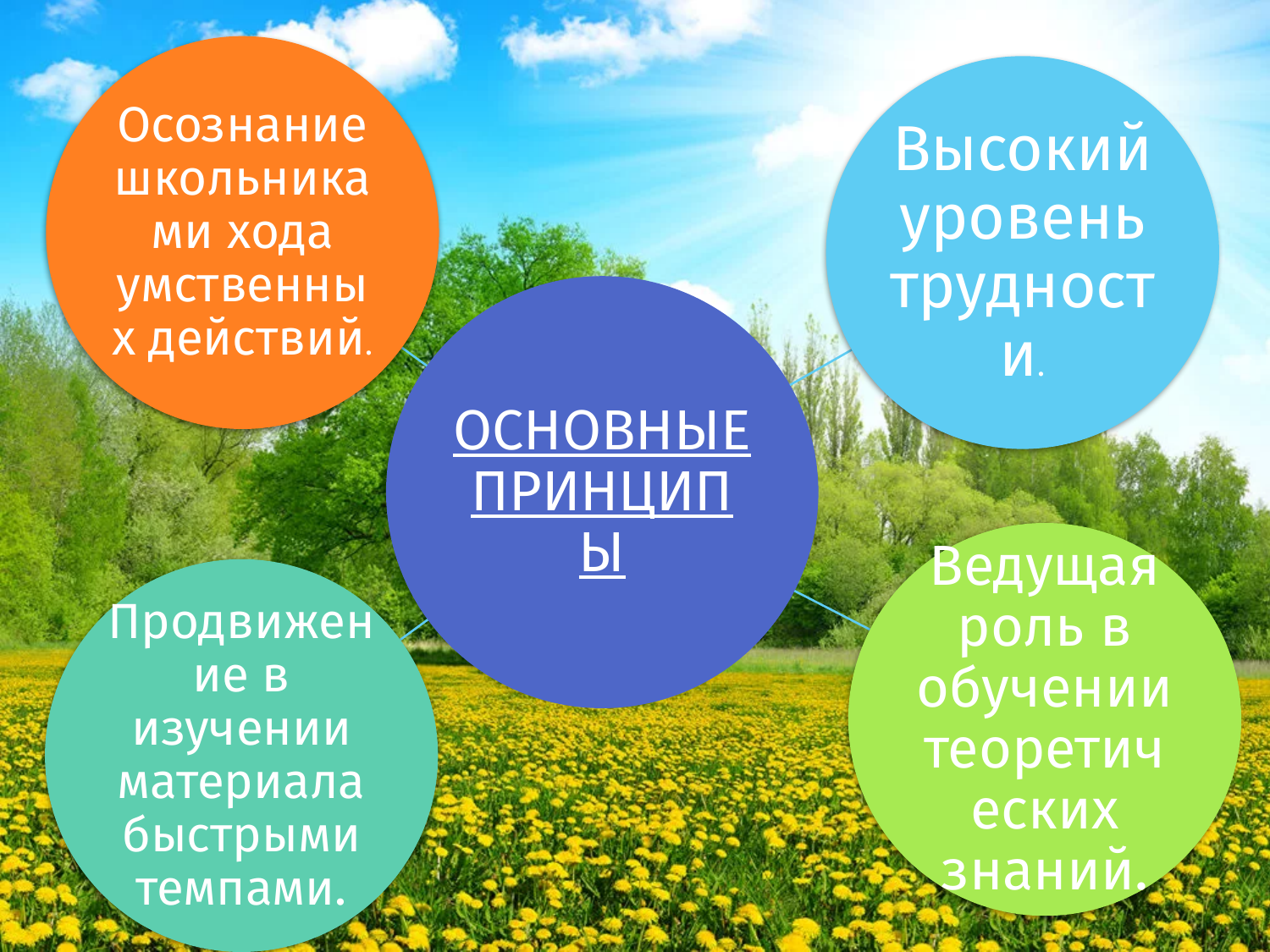

ОСНОВНЫЕ ПРИНЦИПЫ

Высокий уровень трудности.

Ведущая роль в обучении теоретических знаний.

Продвижение в изучении материала быстрыми темпами.

Осознание школьниками хода умственных действий.